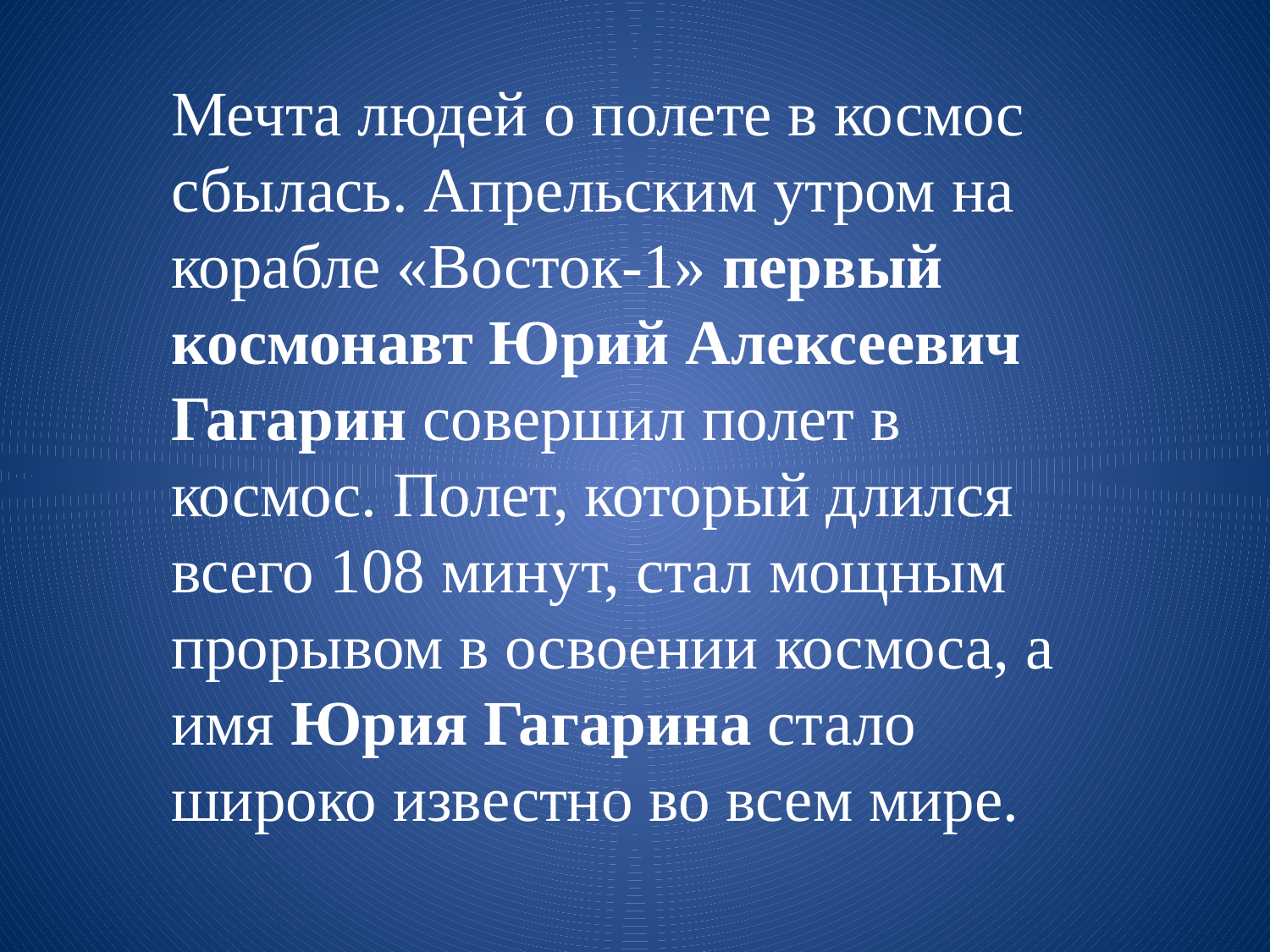

Мечта людей о полете в космос сбылась. Апрельским утром на корабле «Восток-1» первый космонавт Юрий Алексеевич Гагарин совершил полет в космос. Полет, который длился всего 108 минут, стал мощным прорывом в освоении космоса, а имя Юрия Гагарина стало широко известно во всем мире.